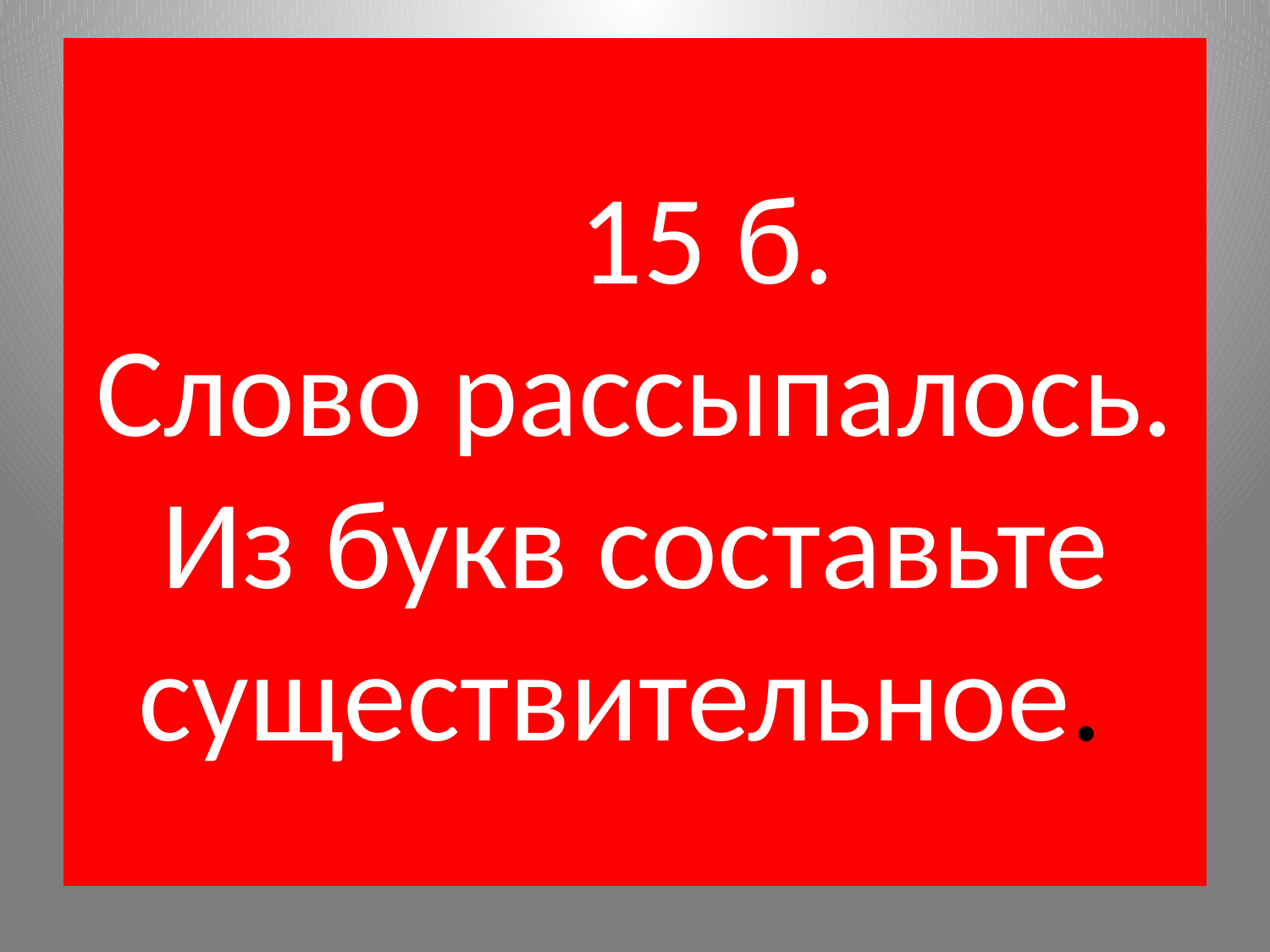

# 15 б. Слово рассыпалось. Из букв составьте существительное.